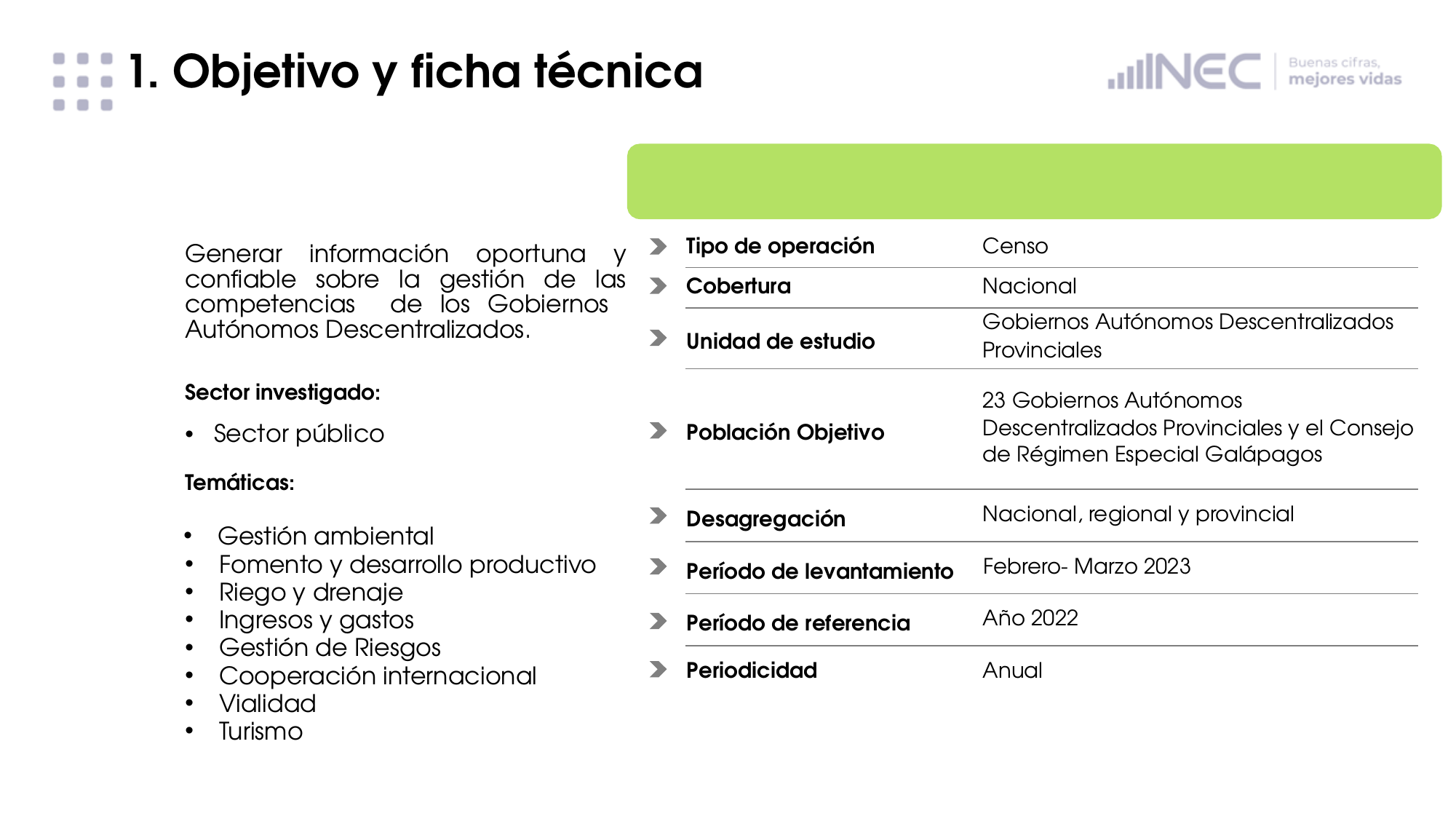

# 1. Objetivo y ficha técnica

Tipo de operación
Censo

Generar información oportuna y confiable sobre la gestión de las competencias  de los Gobiernos  Autónomos Descentralizados.

Cobertura
Nacional

Gobiernos Autónomos Descentralizados
Provinciales

Unidad de estudio

Sector investigado:
•   Sector público
23 Gobiernos Autónomos
Descentralizados Provinciales y el Consejo de Régimen Especial Galápagos
Población Objetivo

Temáticas:

Gestión ambiental
Fomento y desarrollo productivo
Riego y drenaje
Ingresos y gastos
Gestión de Riesgos
Cooperación internacional
Vialidad
Turismo

Nacional, regional y provincial
Desagregación

Febrero- Marzo 2023

Período de levantamiento

Año 2022
Período de referencia

Periodicidad
Anual